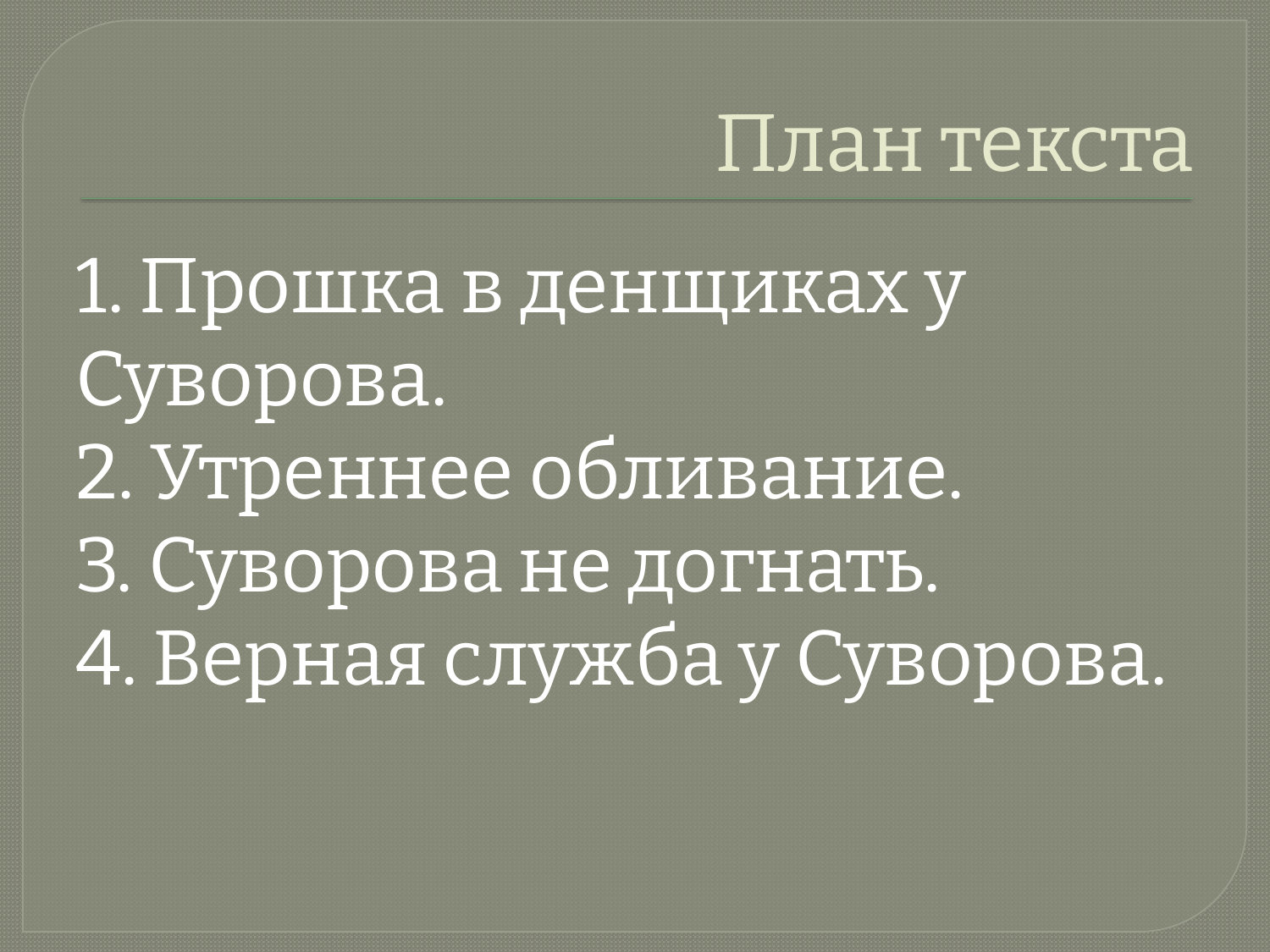

# План текста
1. Прошка в денщиках у Суворова.
2. Утреннее обливание.
3. Суворова не догнать.
4. Верная служба у Суворова.